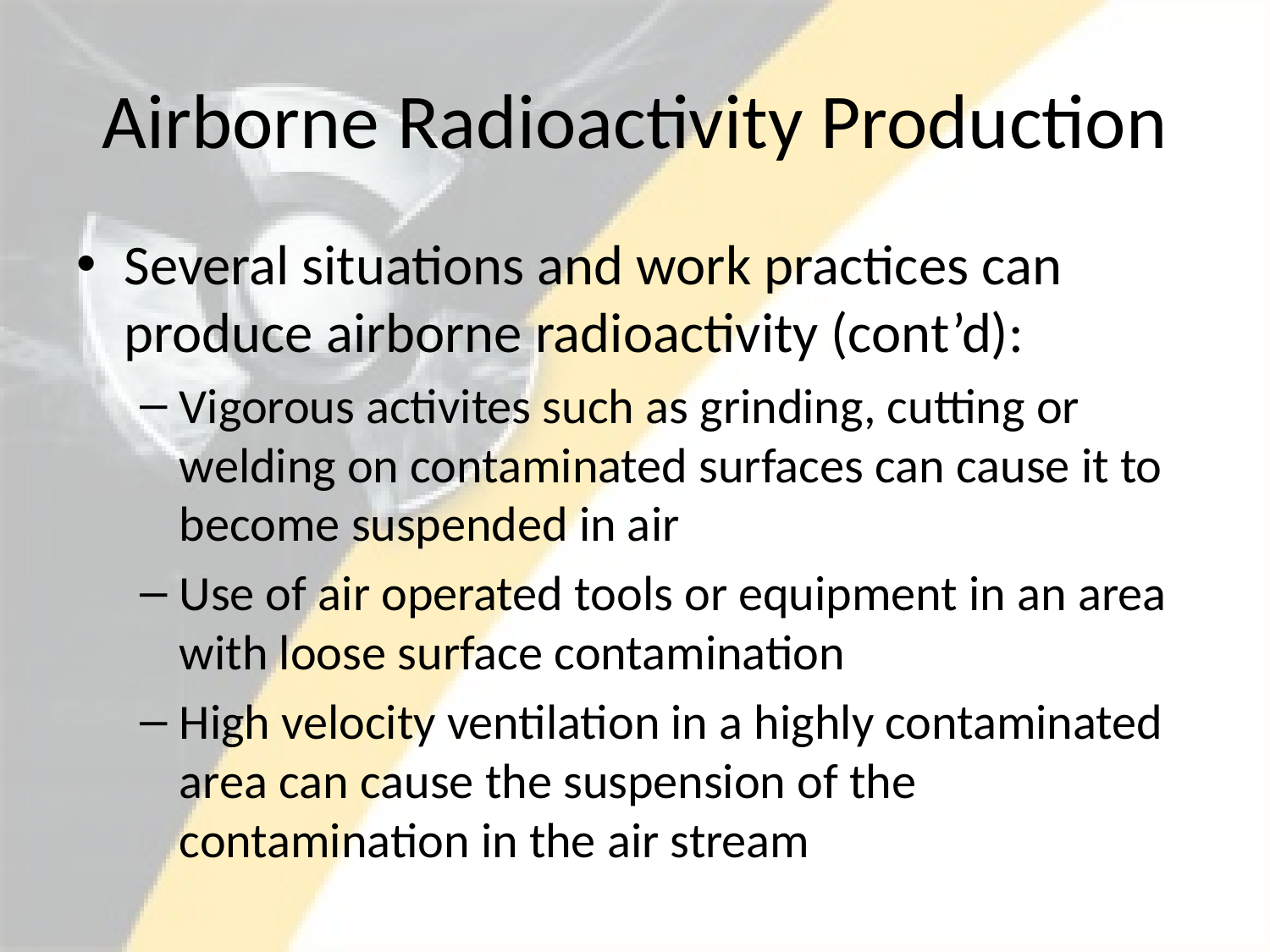

# Airborne Radioactivity Production
Several situations and work practices can produce airborne radioactivity (cont’d):
Vigorous activites such as grinding, cutting or welding on contaminated surfaces can cause it to become suspended in air
Use of air operated tools or equipment in an area with loose surface contamination
High velocity ventilation in a highly contaminated area can cause the suspension of the contamination in the air stream